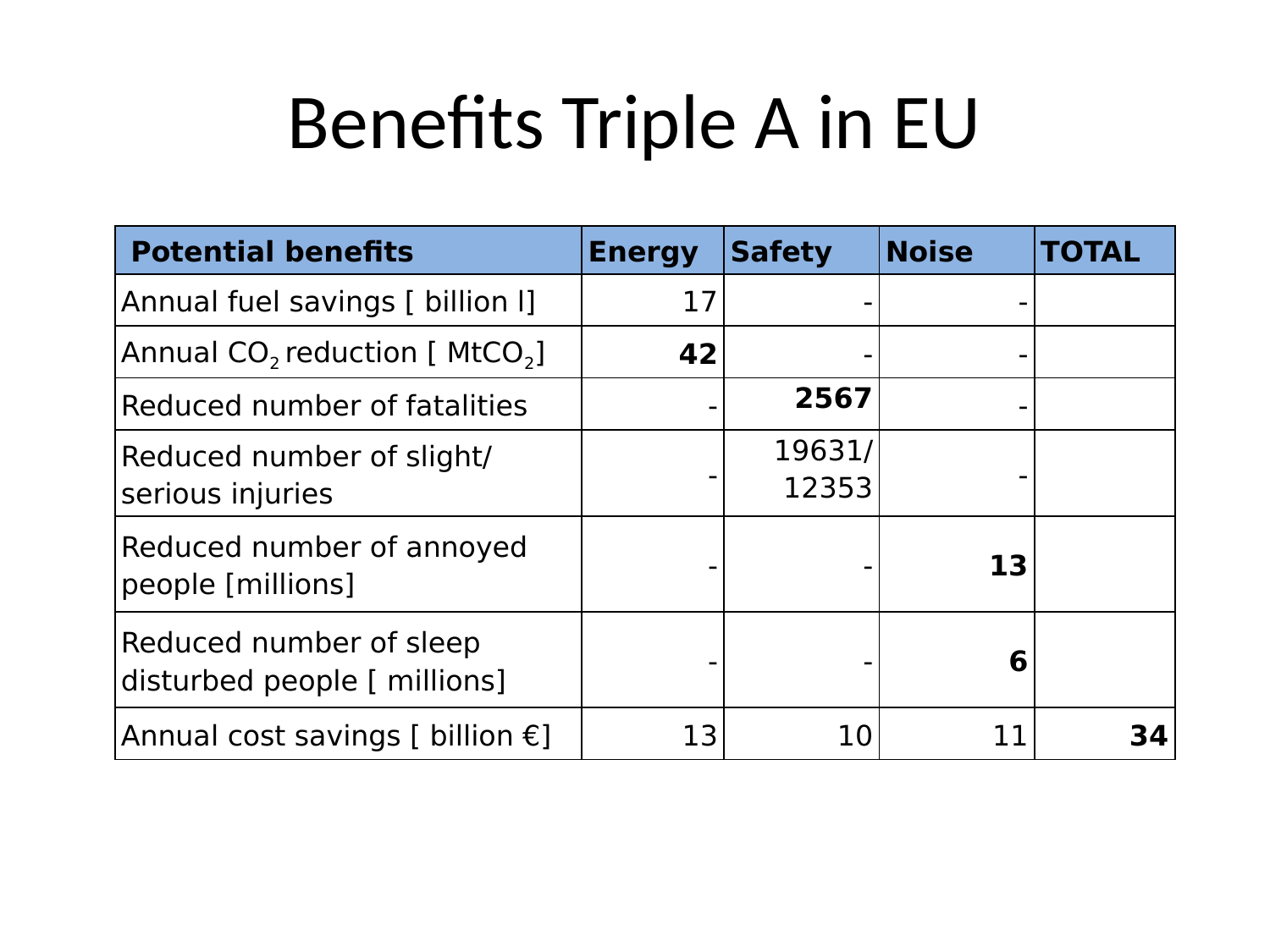

# Benefits Triple A in EU
| Potential benefits | Energy | Safety | Noise | TOTAL |
| --- | --- | --- | --- | --- |
| Annual fuel savings [ billion l] | 17 | - | - |  |
| Annual CO2 reduction [ MtCO2] | 42 | - | - |  |
| Reduced number of fatalities | - | 2567 | - |  |
| Reduced number of slight/ serious injuries | - | 19631/ 12353 | - |  |
| Reduced number of annoyed people [millions] | - | - | 13 |  |
| Reduced number of sleep disturbed people [ millions] | - | - | 6 |  |
| Annual cost savings [ billion €] | 13 | 10 | 11 | 34 |